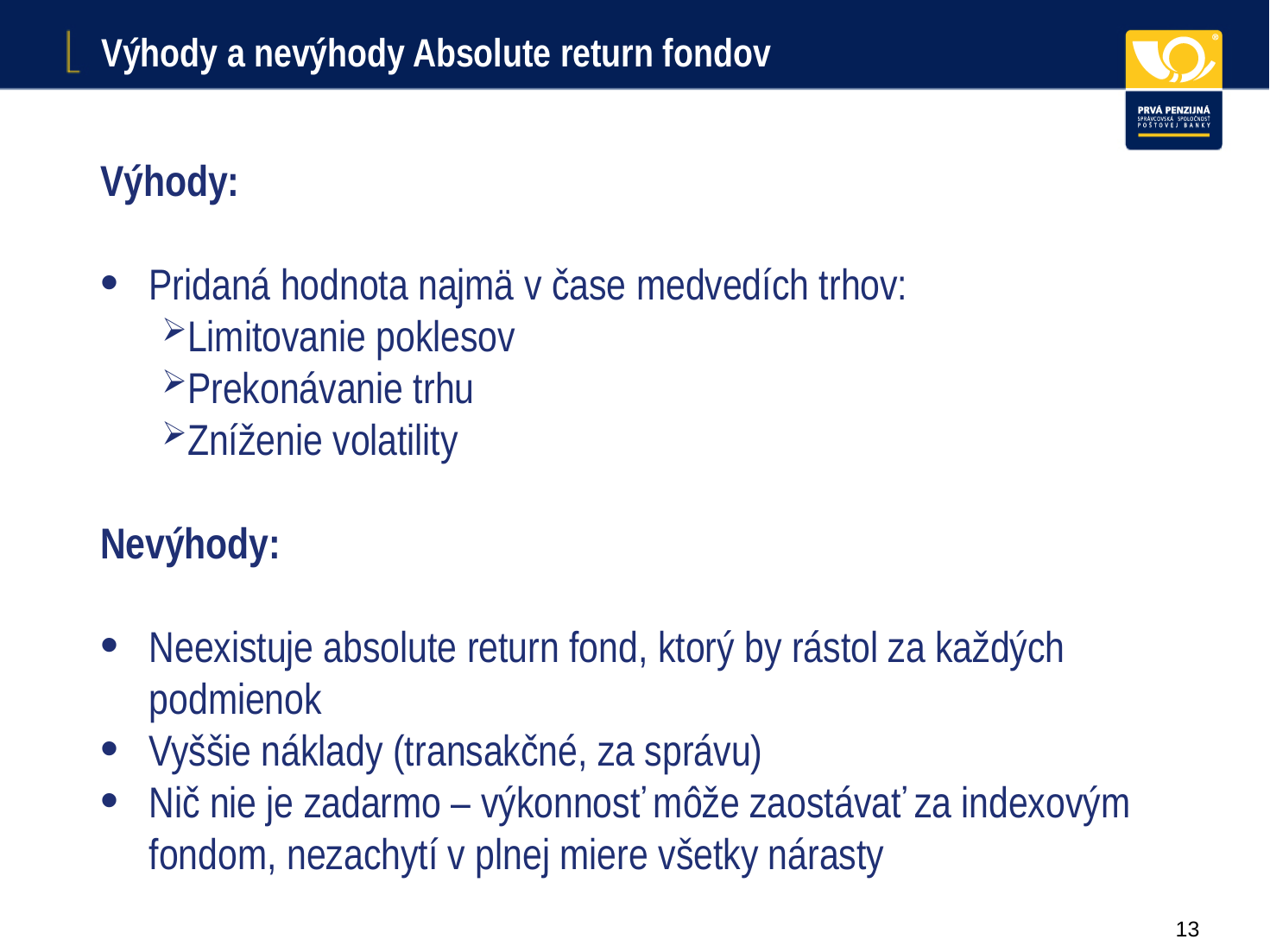

# Výhody a nevýhody Absolute return fondov
Výhody:

Pridaná hodnota najmä v čase medvedích trhov:
Limitovanie poklesov
Prekonávanie trhu
Zníženie volatility

Nevýhody:

Neexistuje absolute return fond, ktorý by rástol za každých podmienok
Vyššie náklady (transakčné, za správu)
Nič nie je zadarmo – výkonnosť môže zaostávať za indexovým fondom, nezachytí v plnej miere všetky nárasty
13